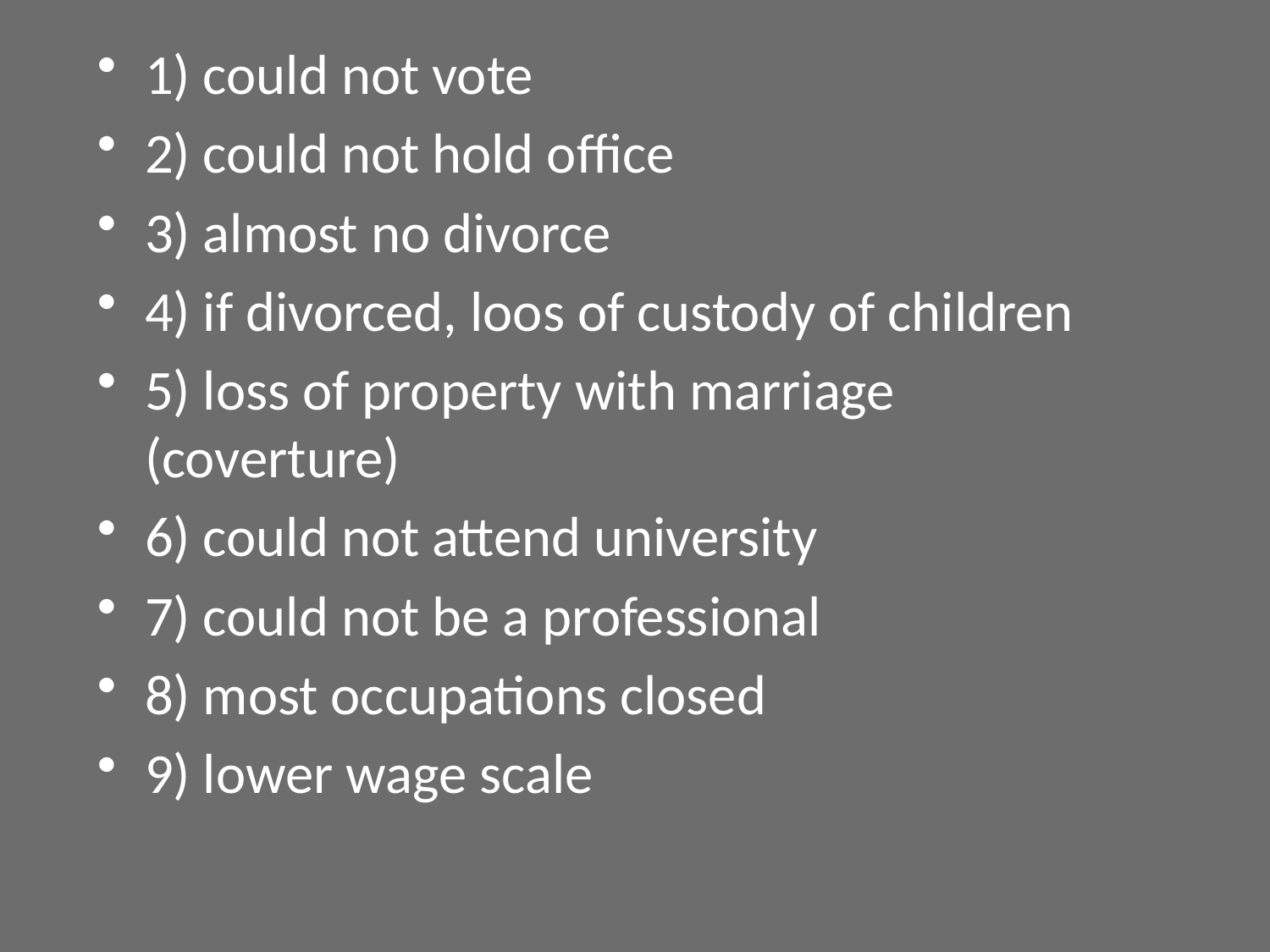

1) could not vote
2) could not hold office
3) almost no divorce
4) if divorced, loos of custody of children
5) loss of property with marriage       	(coverture)
6) could not attend university
7) could not be a professional
8) most occupations closed
9) lower wage scale

#